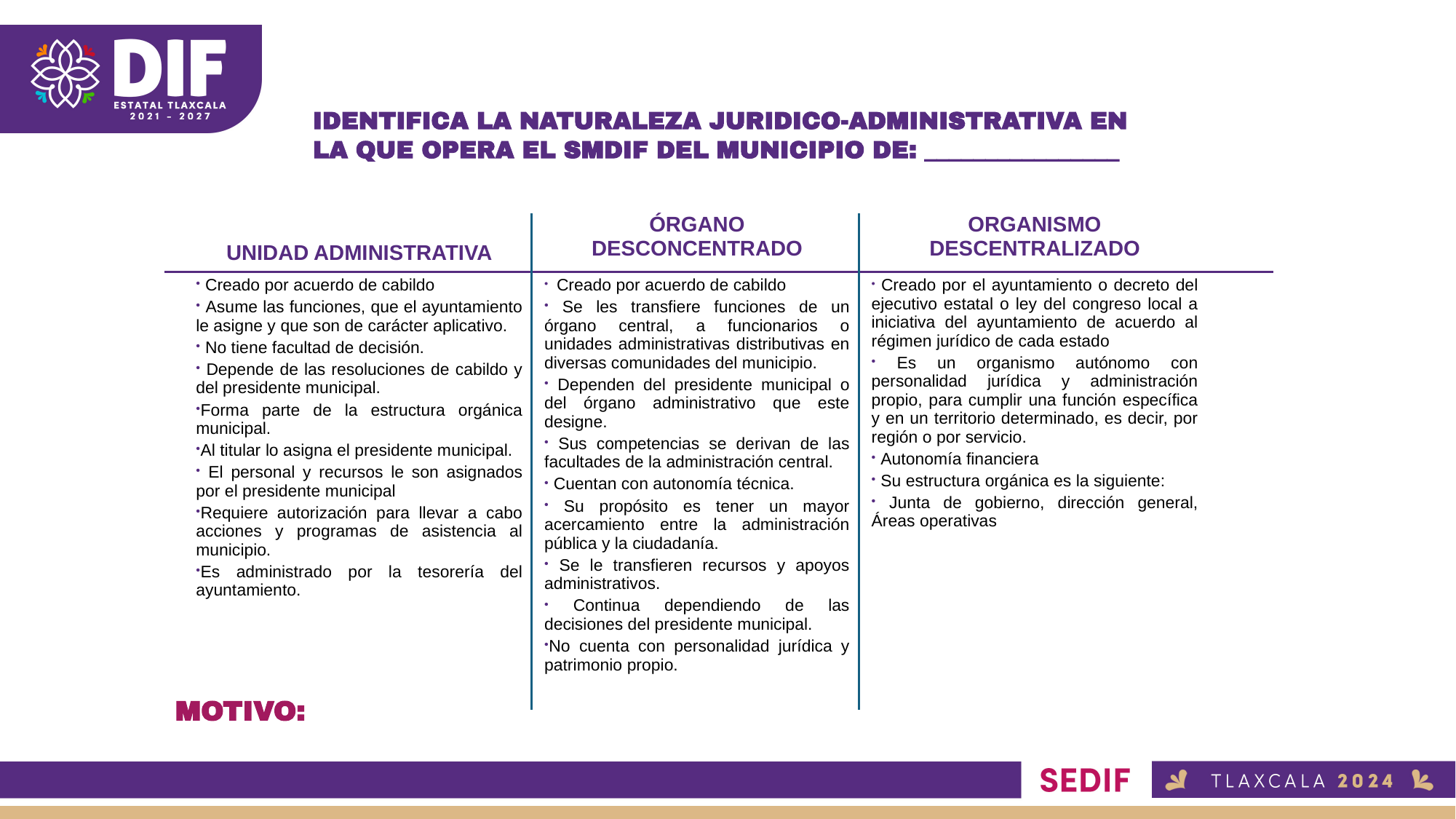

IDENTIFICA LA NATURALEZA JURIDICO-ADMINISTRATIVA EN LA QUE OPERA EL SMDIF DEL MUNICIPIO DE: ________________
| UNIDAD ADMINISTRATIVA | ÓRGANO DESCONCENTRADO | ORGANISMO DESCENTRALIZADO |
| --- | --- | --- |
| Creado por acuerdo de cabildo Asume las funciones, que el ayuntamiento le asigne y que son de carácter aplicativo. No tiene facultad de decisión. Depende de las resoluciones de cabildo y del presidente municipal. Forma parte de la estructura orgánica municipal. Al titular lo asigna el presidente municipal. El personal y recursos le son asignados por el presidente municipal Requiere autorización para llevar a cabo acciones y programas de asistencia al municipio. Es administrado por la tesorería del ayuntamiento. | Creado por acuerdo de cabildo Se les transfiere funciones de un órgano central, a funcionarios o unidades administrativas distributivas en diversas comunidades del municipio. Dependen del presidente municipal o del órgano administrativo que este designe. Sus competencias se derivan de las facultades de la administración central. Cuentan con autonomía técnica. Su propósito es tener un mayor acercamiento entre la administración pública y la ciudadanía. Se le transfieren recursos y apoyos administrativos. Continua dependiendo de las decisiones del presidente municipal. No cuenta con personalidad jurídica y patrimonio propio. | Creado por el ayuntamiento o decreto del ejecutivo estatal o ley del congreso local a iniciativa del ayuntamiento de acuerdo al régimen jurídico de cada estado Es un organismo autónomo con personalidad jurídica y administración propio, para cumplir una función específica y en un territorio determinado, es decir, por región o por servicio. Autonomía financiera Su estructura orgánica es la siguiente: Junta de gobierno, dirección general, Áreas operativas |
MOTIVO: